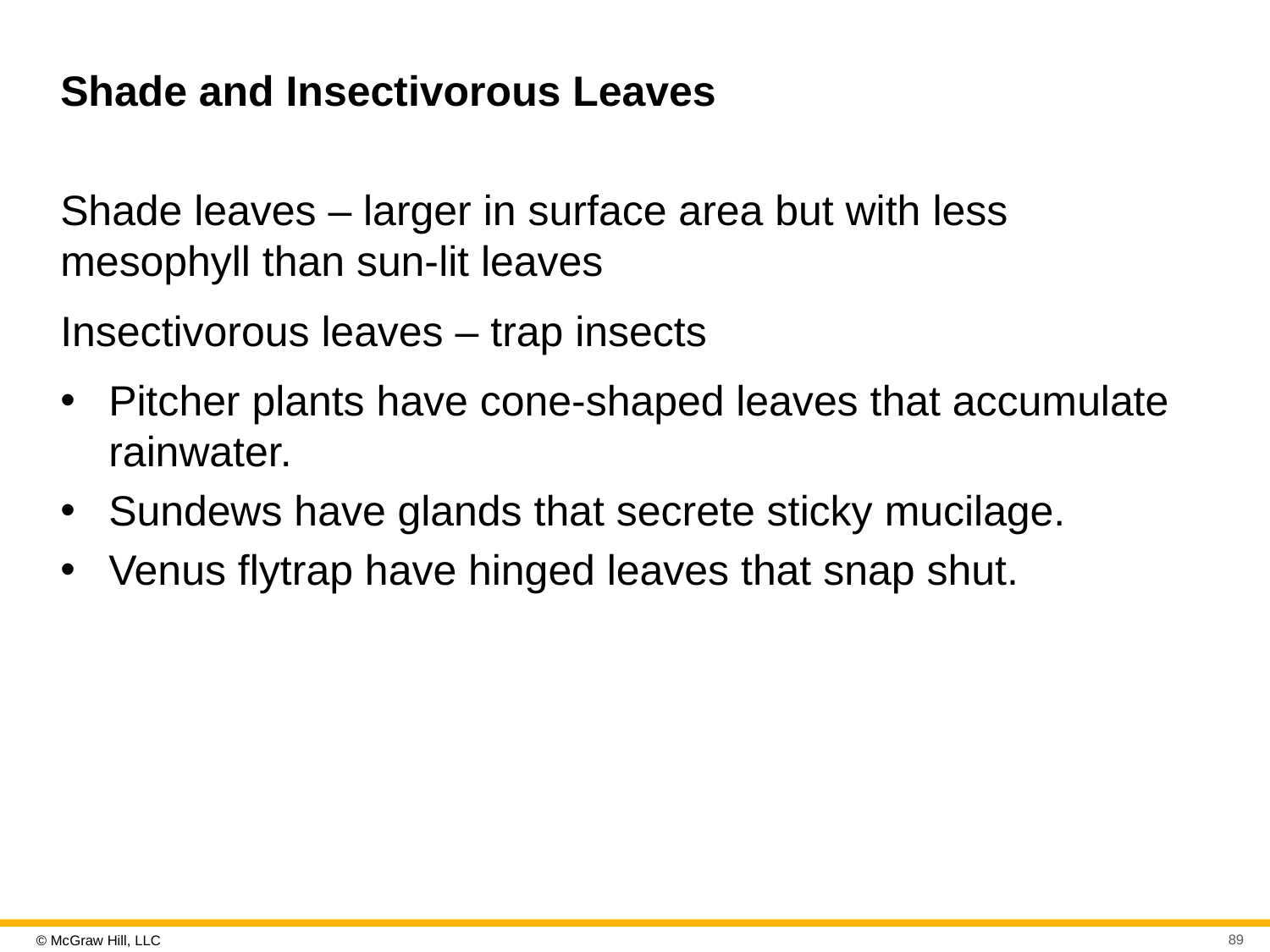

# Shade and Insectivorous Leaves
Shade leaves – larger in surface area but with less mesophyll than sun-lit leaves
Insectivorous leaves – trap insects
Pitcher plants have cone-shaped leaves that accumulate rainwater.
Sundews have glands that secrete sticky mucilage.
Venus flytrap have hinged leaves that snap shut.
89